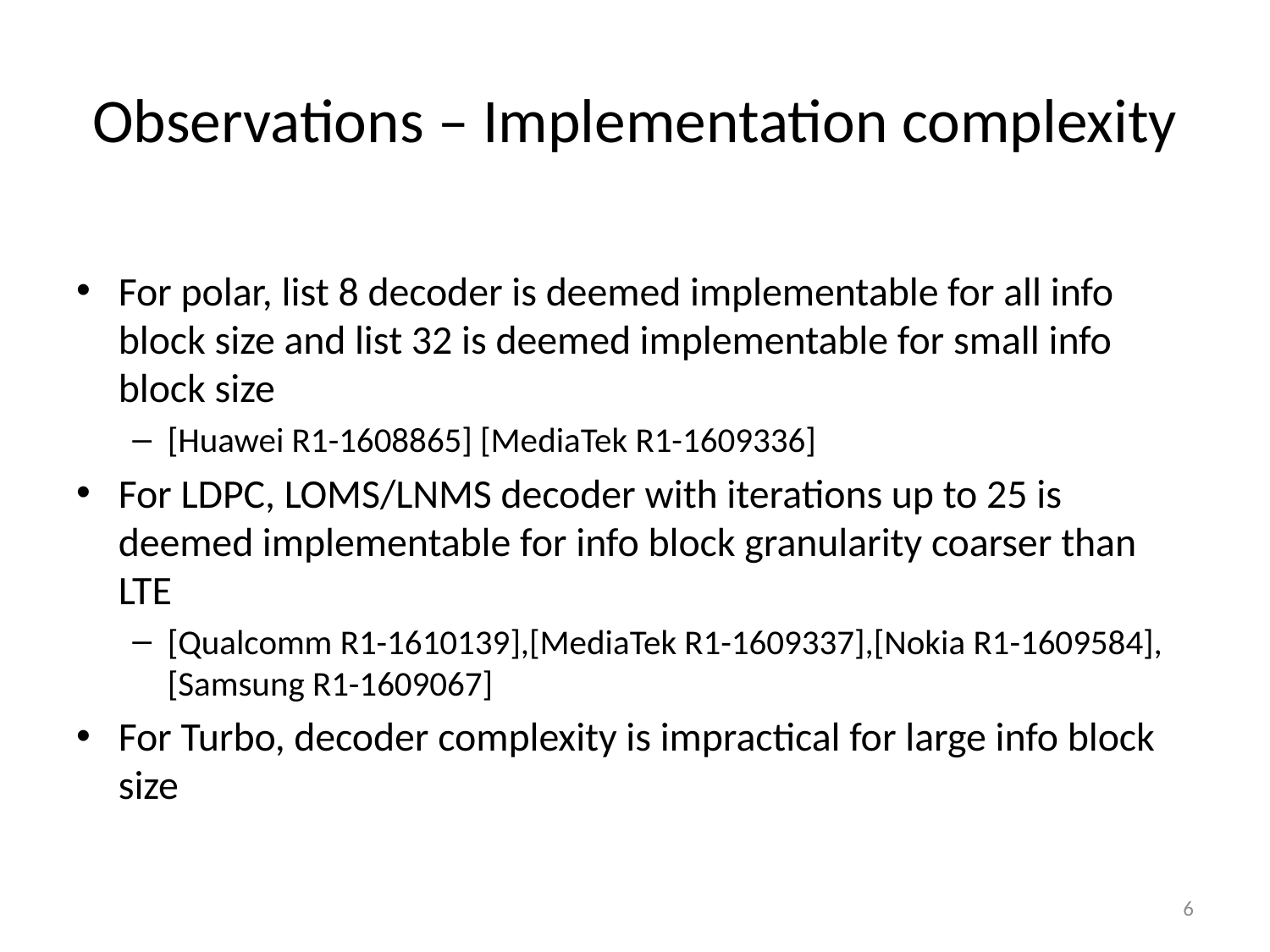

# Observations – Implementation complexity
For polar, list 8 decoder is deemed implementable for all info block size and list 32 is deemed implementable for small info block size
[Huawei R1-1608865] [MediaTek R1-1609336]
For LDPC, LOMS/LNMS decoder with iterations up to 25 is deemed implementable for info block granularity coarser than LTE
[Qualcomm R1-1610139],[MediaTek R1-1609337],[Nokia R1-1609584],[Samsung R1-1609067]
For Turbo, decoder complexity is impractical for large info block size
6